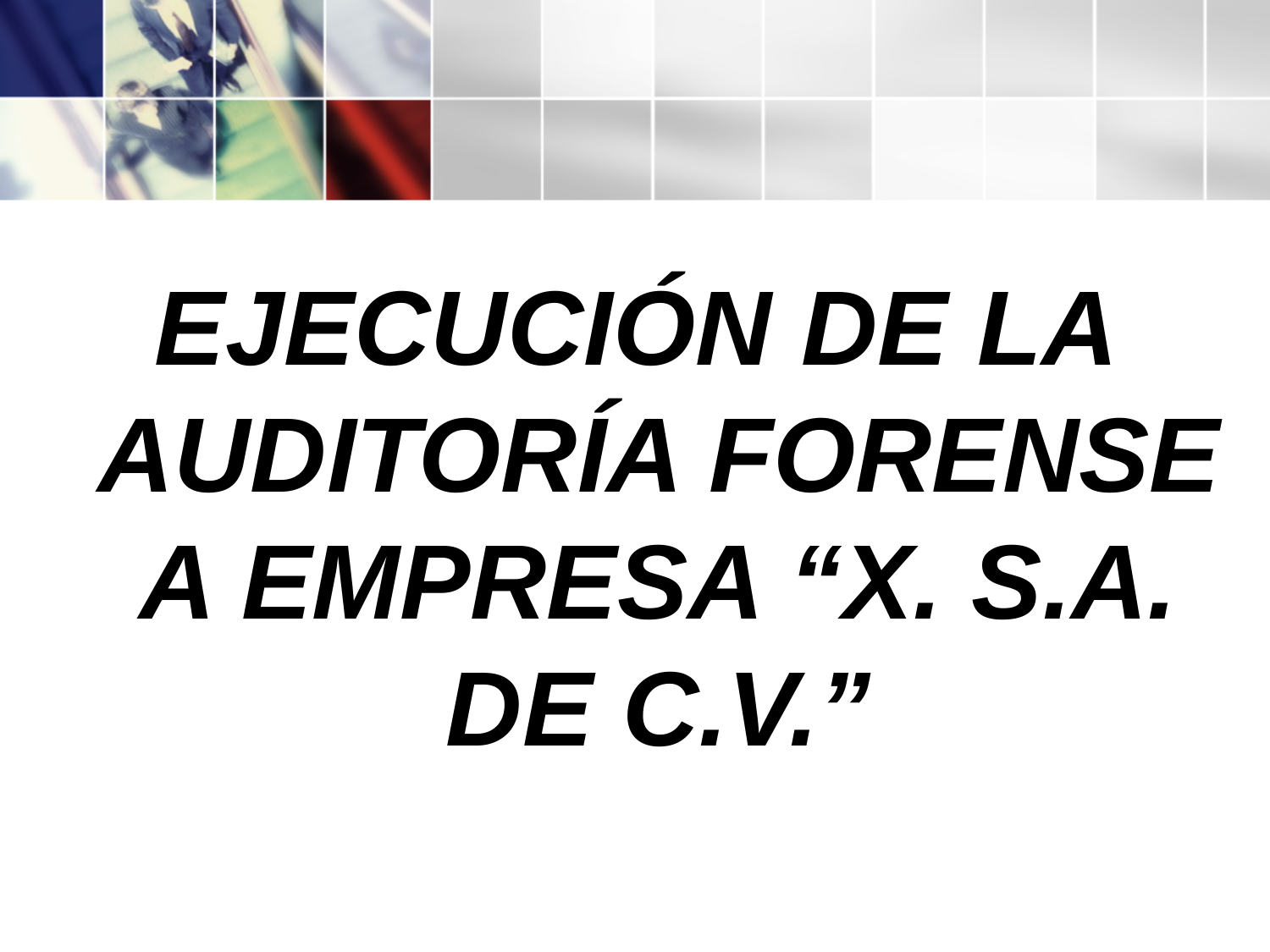

EJECUCIÓN DE LA AUDITORÍA FORENSE A EMPRESA “X. S.A. DE C.V.”